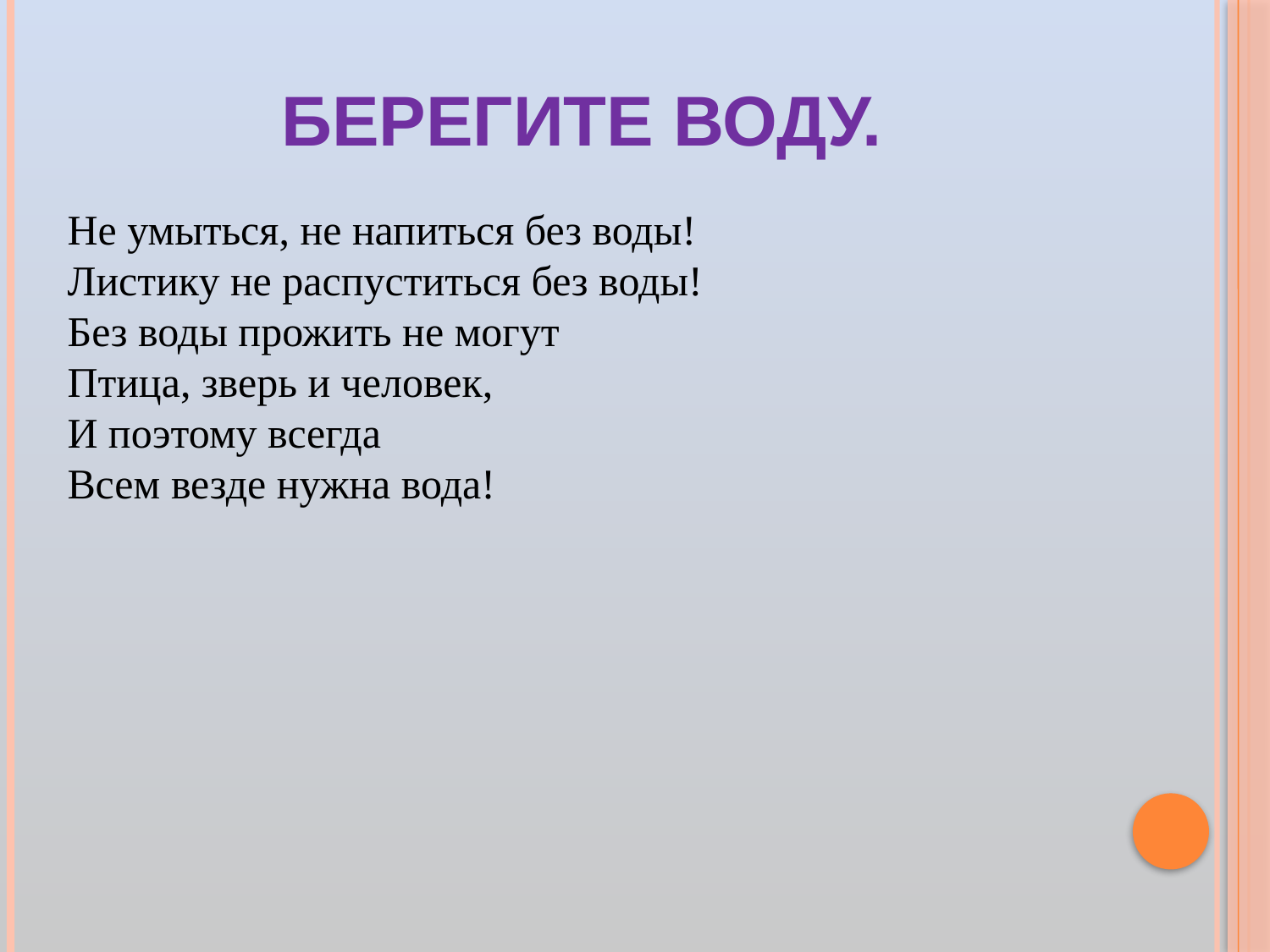

# Берегите воду.
Не умыться, не напиться без воды!
Листику не распуститься без воды!
Без воды прожить не могут
Птица, зверь и человек,
И поэтому всегда
Всем везде нужна вода!